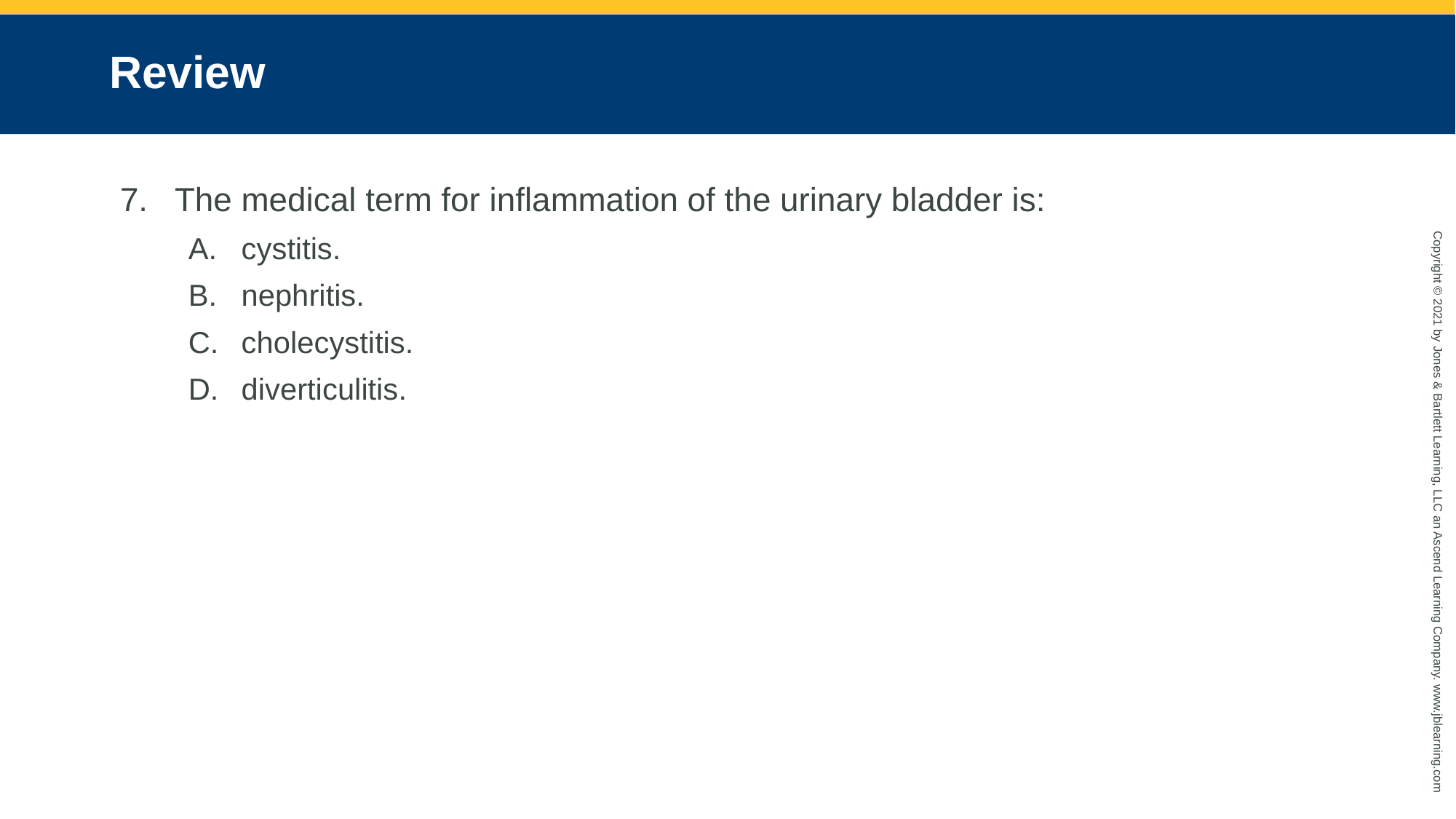

# Review
The medical term for inflammation of the urinary bladder is:
cystitis.
nephritis.
cholecystitis.
diverticulitis.